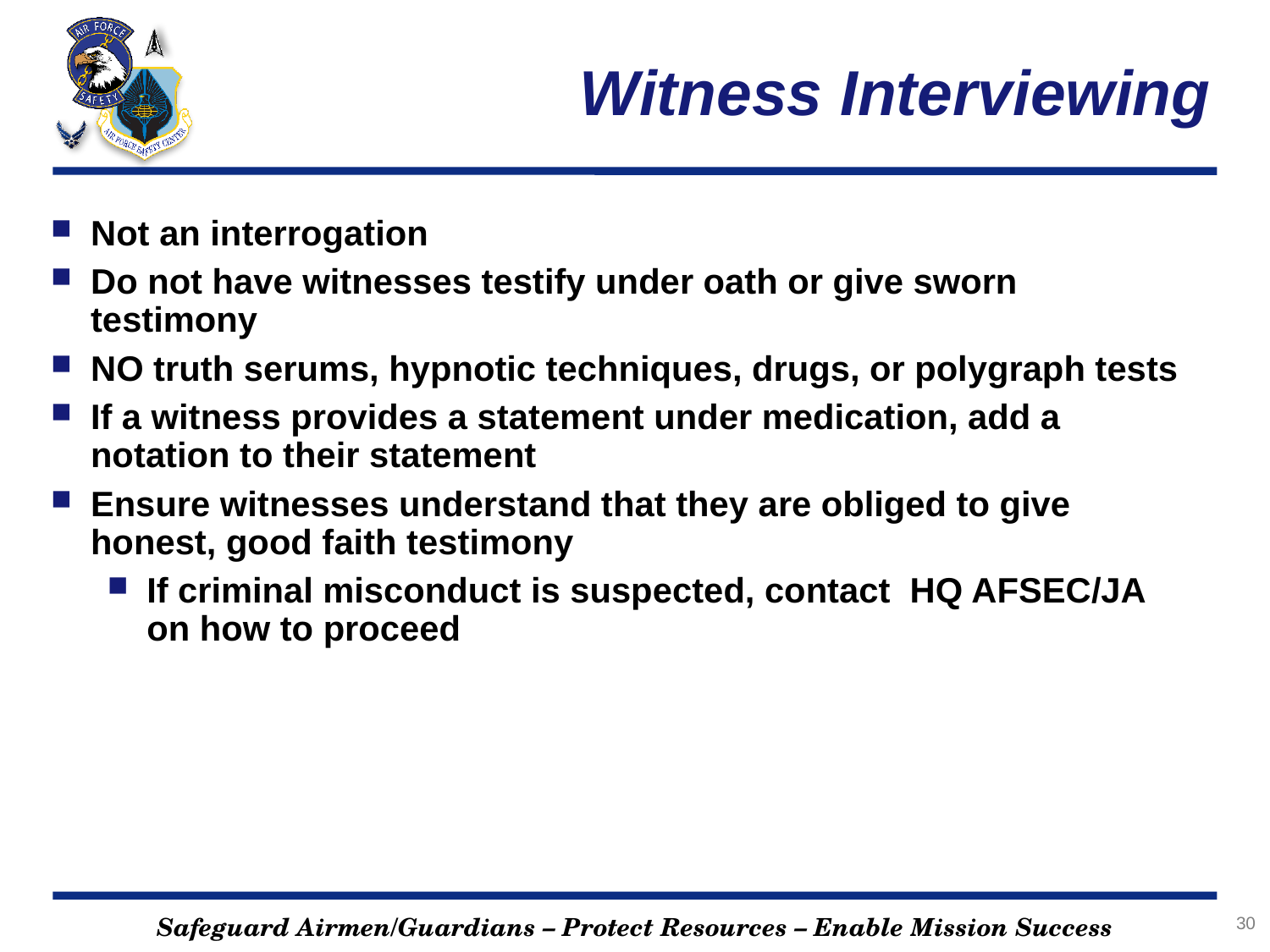

# Witness Interviewing
Not an interrogation
Do not have witnesses testify under oath or give sworn testimony
NO truth serums, hypnotic techniques, drugs, or polygraph tests
If a witness provides a statement under medication, add a notation to their statement
Ensure witnesses understand that they are obliged to give honest, good faith testimony
If criminal misconduct is suspected, contact  HQ AFSEC/JA on how to proceed

30